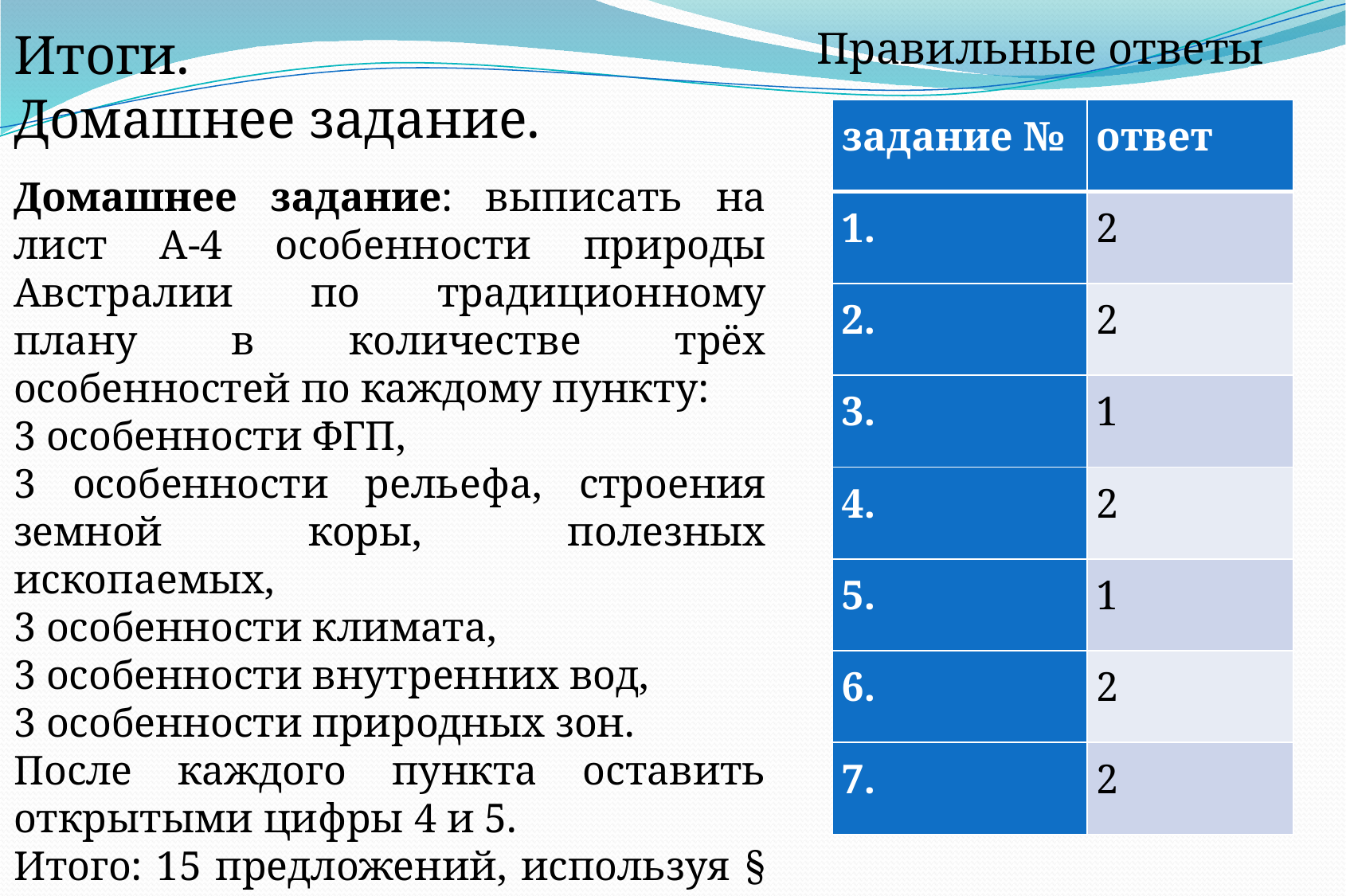

Итоги.
Домашнее задание.

    						    Правильные ответы
#
| задание № | ответ |
| --- | --- |
| 1. | 2 |
| 2. | 2 |
| 3. | 1 |
| 4. | 2 |
| 5. | 1 |
| 6. | 2 |
| 7. | 2 |
Домашнее задание: выписать на лист А-4 особенности природы Австралии по традиционному плану в количестве трёх особенностей по каждому пункту:
3 особенности ФГП,
3 особенности рельефа, строения земной коры, полезных ископаемых,
3 особенности климата,
3 особенности внутренних вод,
3 особенности природных зон.
После каждого пункта оставить открытыми цифры 4 и 5.
Итого: 15 предложений, используя § 35-37 учебника.